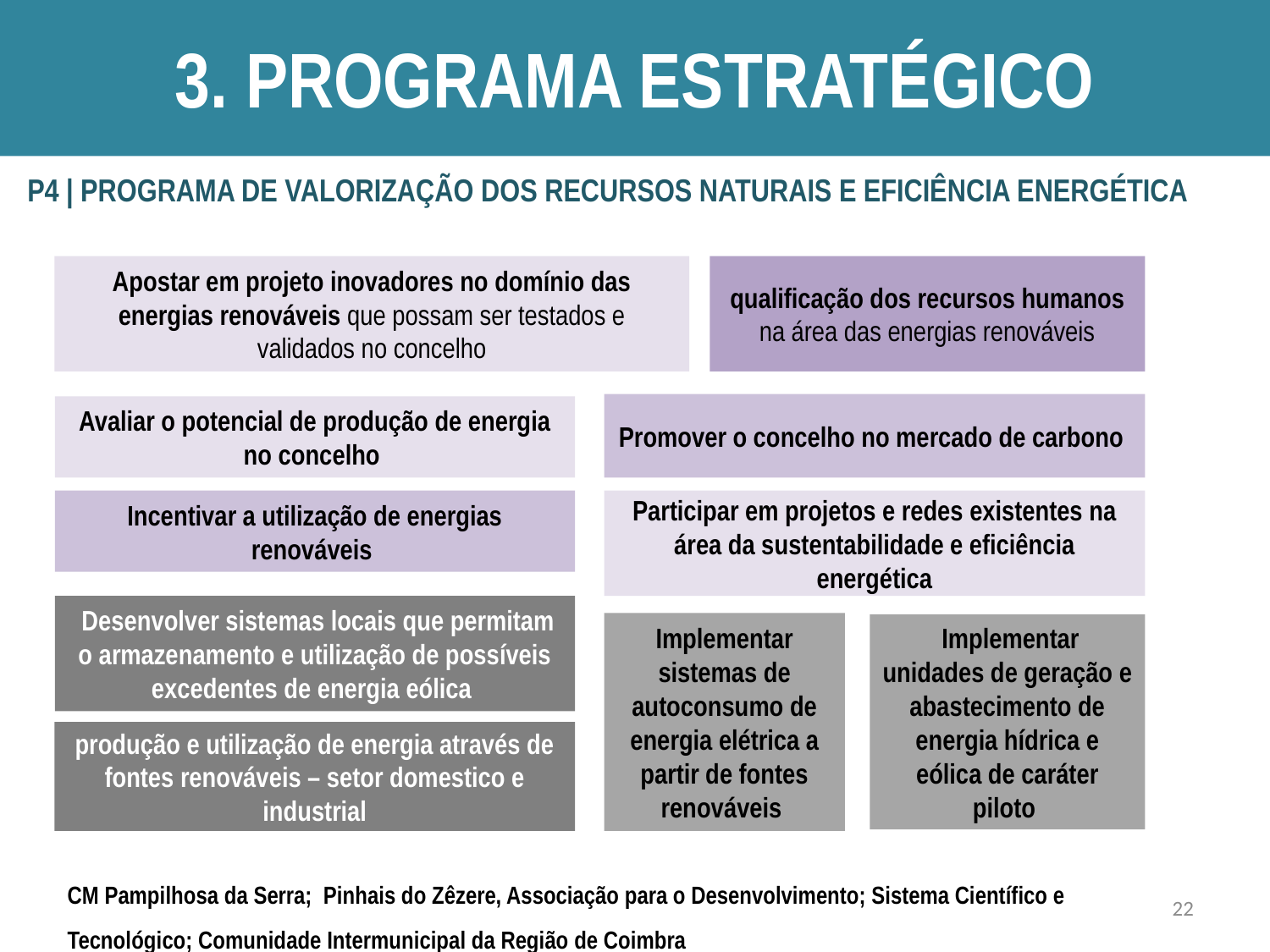

# 3. Programa Estratégico
| P4 | PROGRAMA DE VALORIZAÇÃO DOS RECURSOS NATURAIS E EFICIÊNCIA ENERGÉTICA |
| --- |
Apostar em projeto inovadores no domínio das energias renováveis que possam ser testados e validados no concelho
qualificação dos recursos humanos na área das energias renováveis
Promover o concelho no mercado de carbono
Avaliar o potencial de produção de energia no concelho
Incentivar a utilização de energias renováveis
Participar em projetos e redes existentes na área da sustentabilidade e eficiência energética
 Desenvolver sistemas locais que permitam o armazenamento e utilização de possíveis excedentes de energia eólica
Implementar sistemas de autoconsumo de energia elétrica a partir de fontes renováveis
 Implementar unidades de geração e abastecimento de energia hídrica e eólica de caráter piloto
produção e utilização de energia através de fontes renováveis – setor domestico e industrial
CM Pampilhosa da Serra;  Pinhais do Zêzere, Associação para o Desenvolvimento; Sistema Científico e Tecnológico; Comunidade Intermunicipal da Região de Coimbra
22